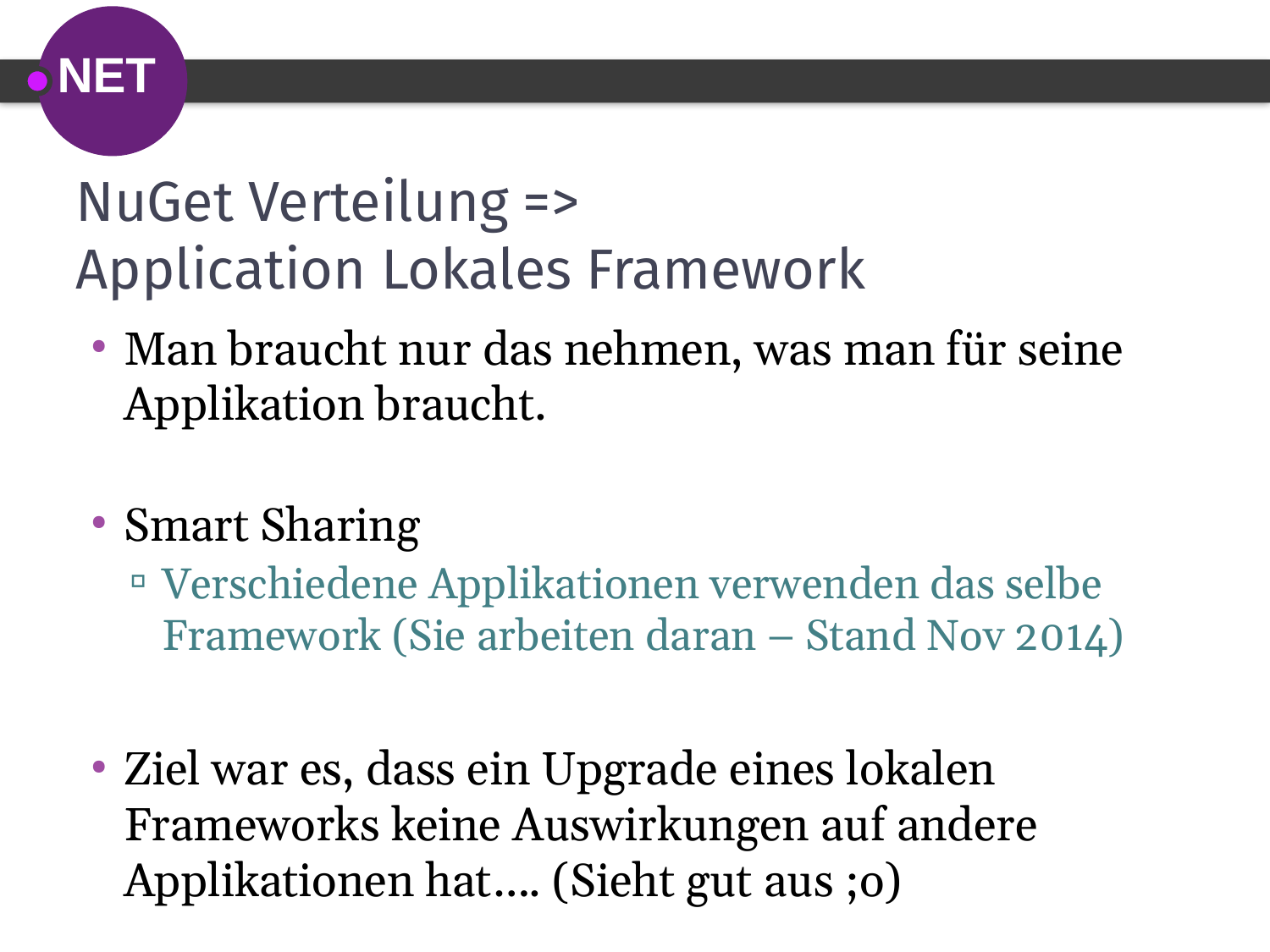

# NuGet Verteilung => Application Lokales Framework
Man braucht nur das nehmen, was man für seine Applikation braucht.

Smart Sharing
Verschiedene Applikationen verwenden das selbe Framework (Sie arbeiten daran – Stand Nov 2014)

Ziel war es, dass ein Upgrade eines lokalen Frameworks keine Auswirkungen auf andere Applikationen hat…. (Sieht gut aus ;o)